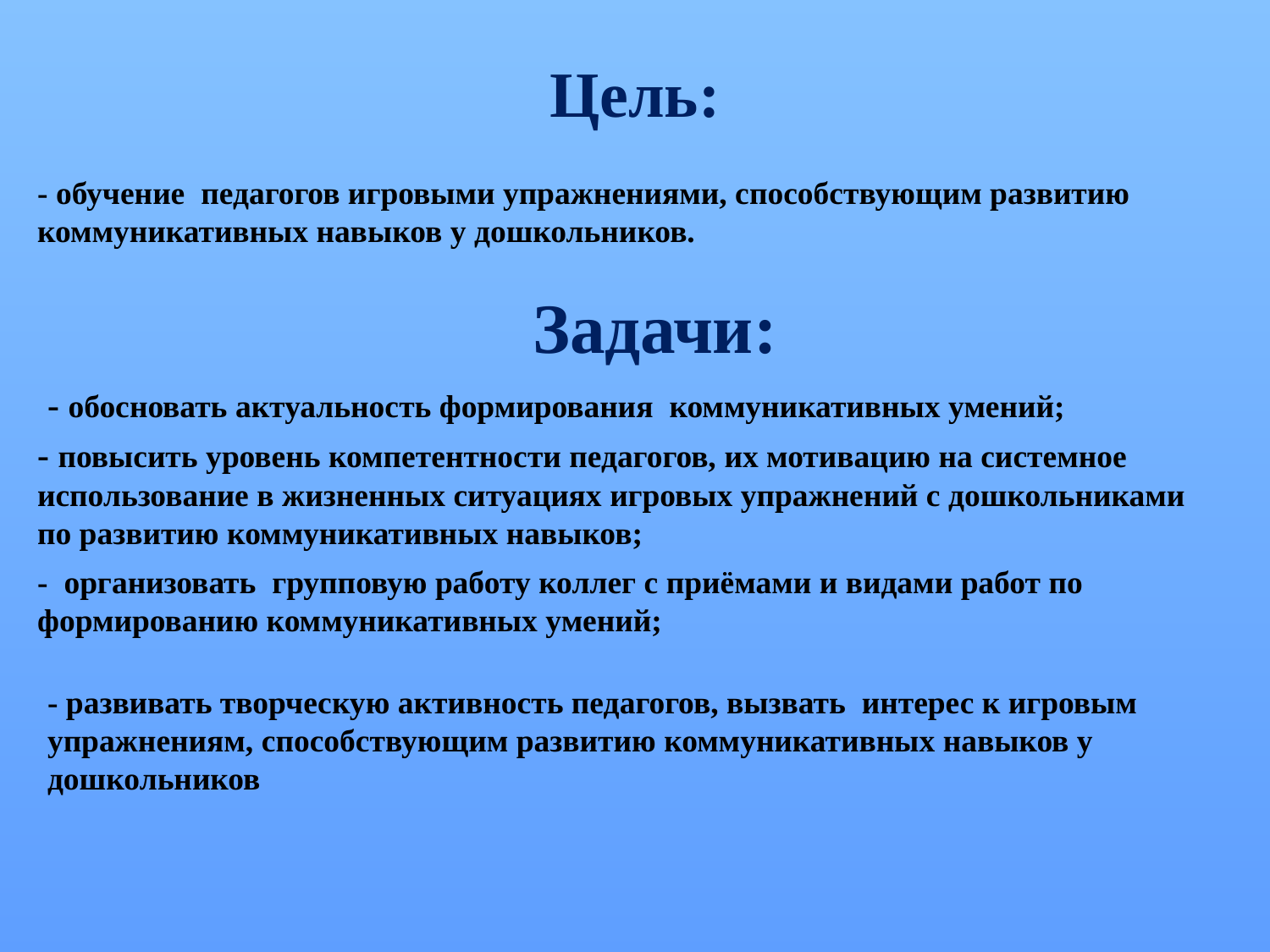

# Цель:
- обучение  педагогов игровыми упражнениями, способствующим развитию коммуникативных навыков у дошкольников.
Задачи:
- обосновать актуальность формирования  коммуникативных умений;
- повысить уровень компетентности педагогов, их мотивацию на системное использование в жизненных ситуациях игровых упражнений с дошкольниками по развитию коммуникативных навыков;
-  организовать  групповую работу коллег с приёмами и видами работ по формированию коммуникативных умений;
- развивать творческую активность педагогов, вызвать  интерес к игровым  упражнениям, способствующим развитию коммуникативных навыков у дошкольников